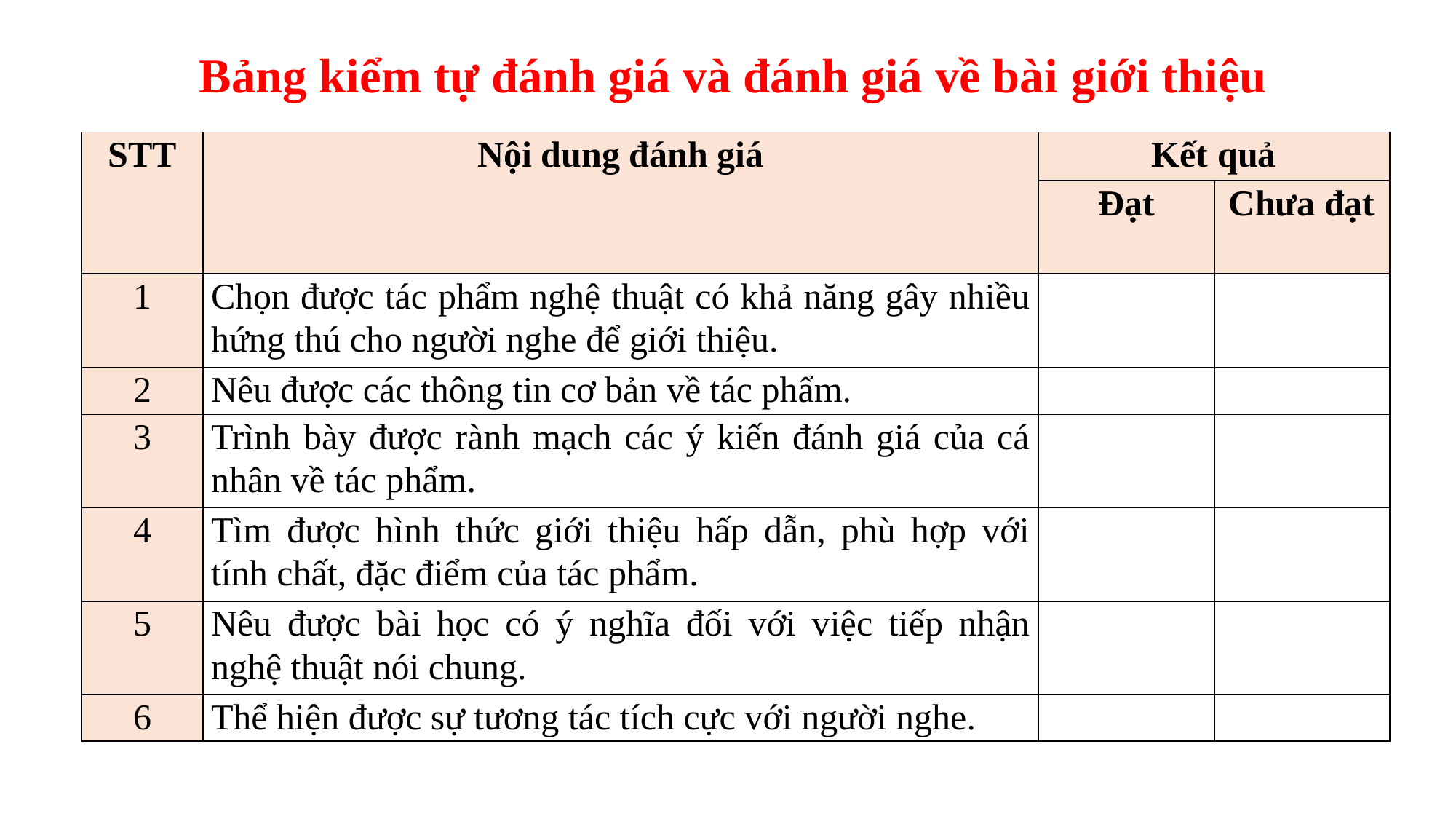

Bảng kiểm tự đánh giá và đánh giá về bài giới thiệu
| STT | Nội dung đánh giá | Kết quả |  |
| --- | --- | --- | --- |
|  |  | Đạt | Chưa đạt |
| 1 | Chọn được tác phẩm nghệ thuật có khả năng gây nhiều hứng thú cho người nghe để giới thiệu. |  |  |
| 2 | Nêu được các thông tin cơ bản về tác phẩm. |  |  |
| 3 | Trình bày được rành mạch các ý kiến đánh giá của cá nhân về tác phẩm. |  |  |
| 4 | Tìm được hình thức giới thiệu hấp dẫn, phù hợp với tính chất, đặc điểm của tác phẩm. |  |  |
| 5 | Nêu được bài học có ý nghĩa đối với việc tiếp nhận nghệ thuật nói chung. |  |  |
| 6 | Thể hiện được sự tương tác tích cực với người nghe. |  |  |